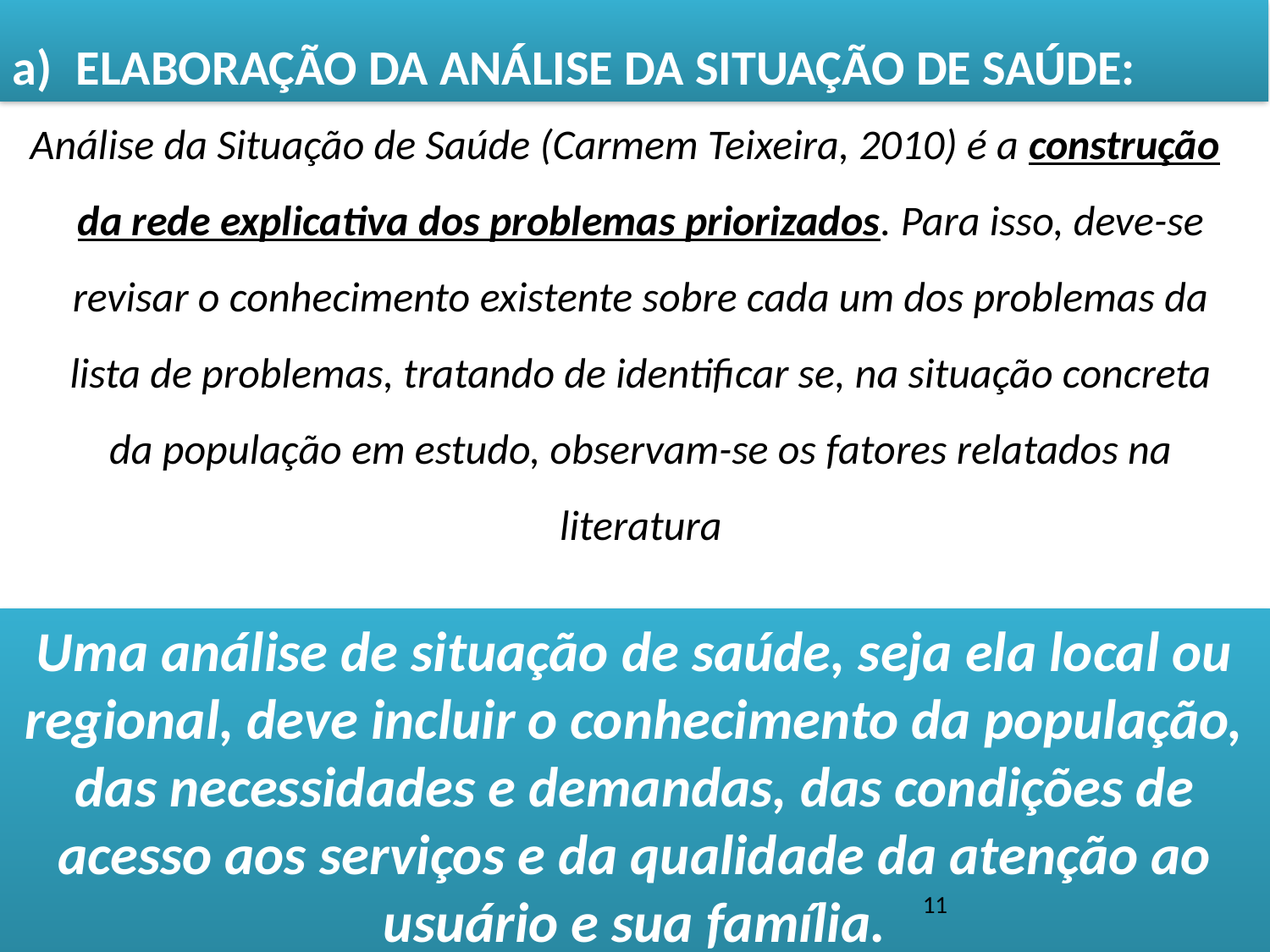

ELABORAÇÃO DA ANÁLISE DA SITUAÇÃO DE SAÚDE:
Análise da Situação de Saúde (Carmem Teixeira, 2010) é a construção da rede explicativa dos problemas priorizados. Para isso, deve-se revisar o conhecimento existente sobre cada um dos problemas da lista de problemas, tratando de identificar se, na situação concreta da população em estudo, observam-se os fatores relatados na literatura

Uma análise de situação de saúde, seja ela local ou regional, deve incluir o conhecimento da população, das necessidades e demandas, das condições de acesso aos serviços e da qualidade da atenção ao usuário e sua família.
11